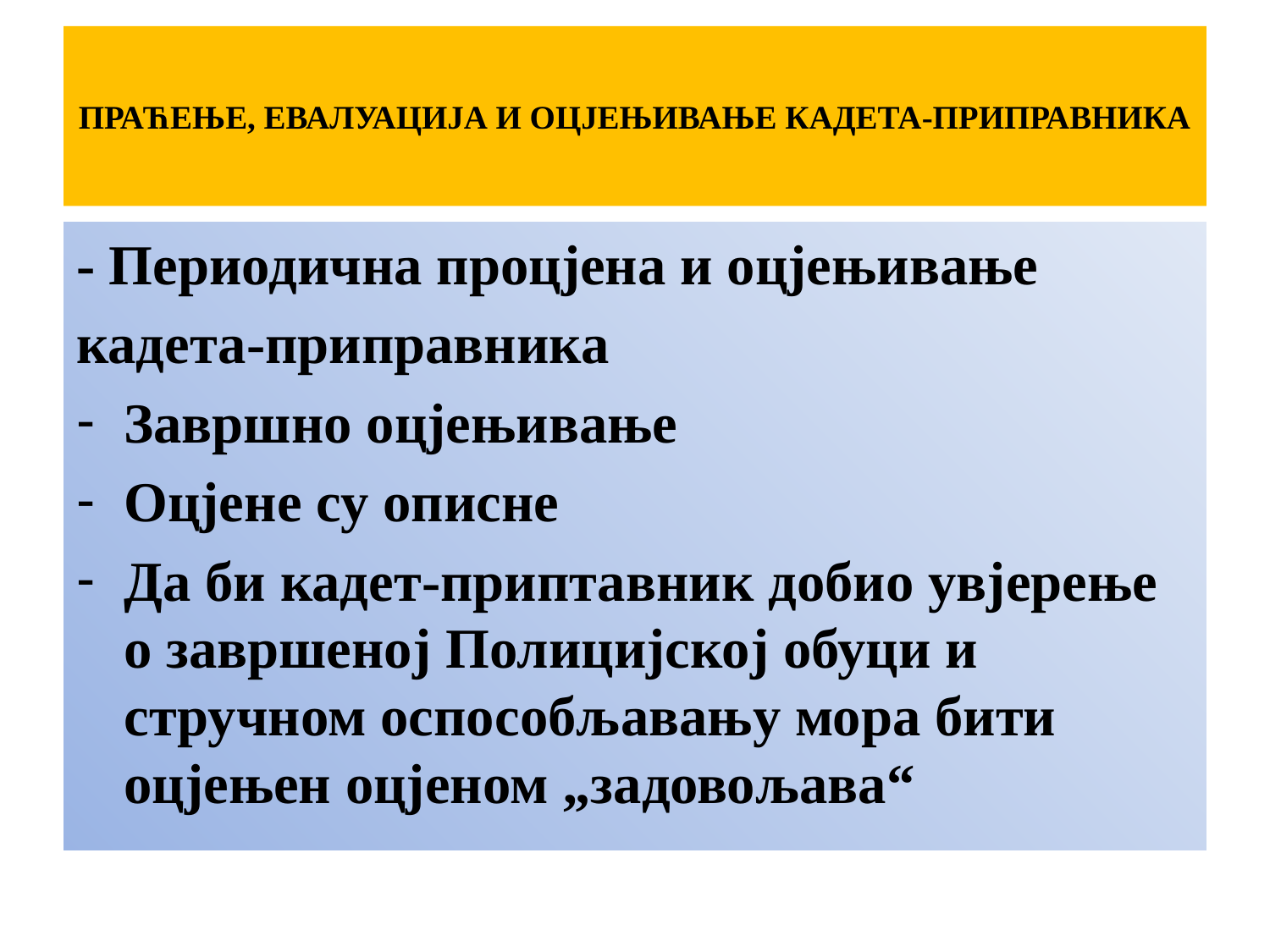

# ПРАЋЕЊЕ, ЕВАЛУАЦИЈА И ОЦЈЕЊИВАЊЕ КАДЕТА-ПРИПРАВНИКА
- Периодична процјена и оцјењивање
кадета-приправника
Завршно оцјењивање
Оцјене су описне
Да би кадет-приптавник добио увјерење о завршеној Полицијској обуци и стручном оспособљавању мора бити оцјењен оцјеном „задовољава“